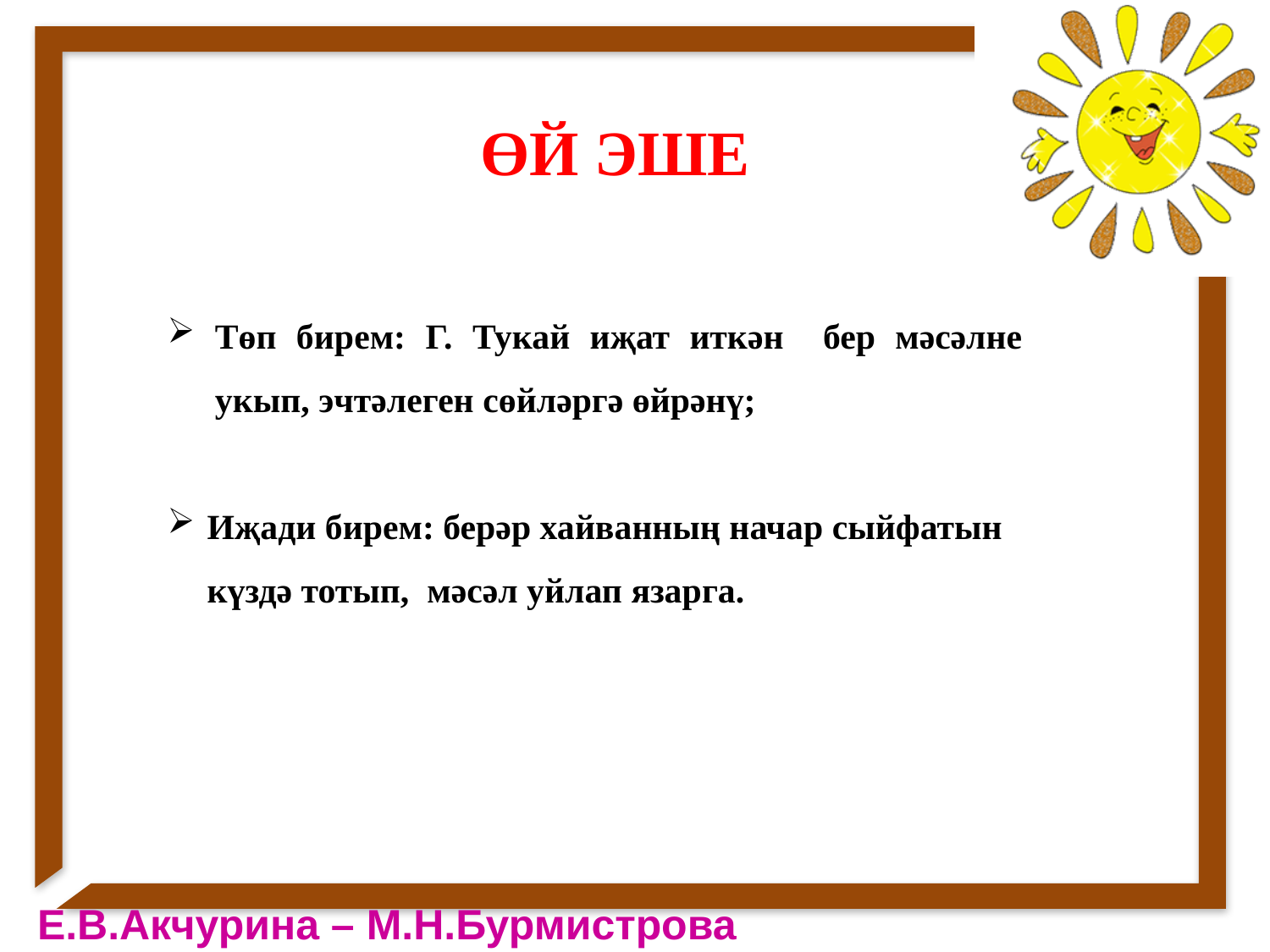

ӨЙ ЭШЕ
Төп бирем: Г. Тукай иҗат иткән  бер мәсәлне укып, эчтәлеген сөйләргә өйрәнү;

Иҗади бирем: берәр хайванның начар сыйфатын күздә тотып,  мәсәл уйлап язарга.